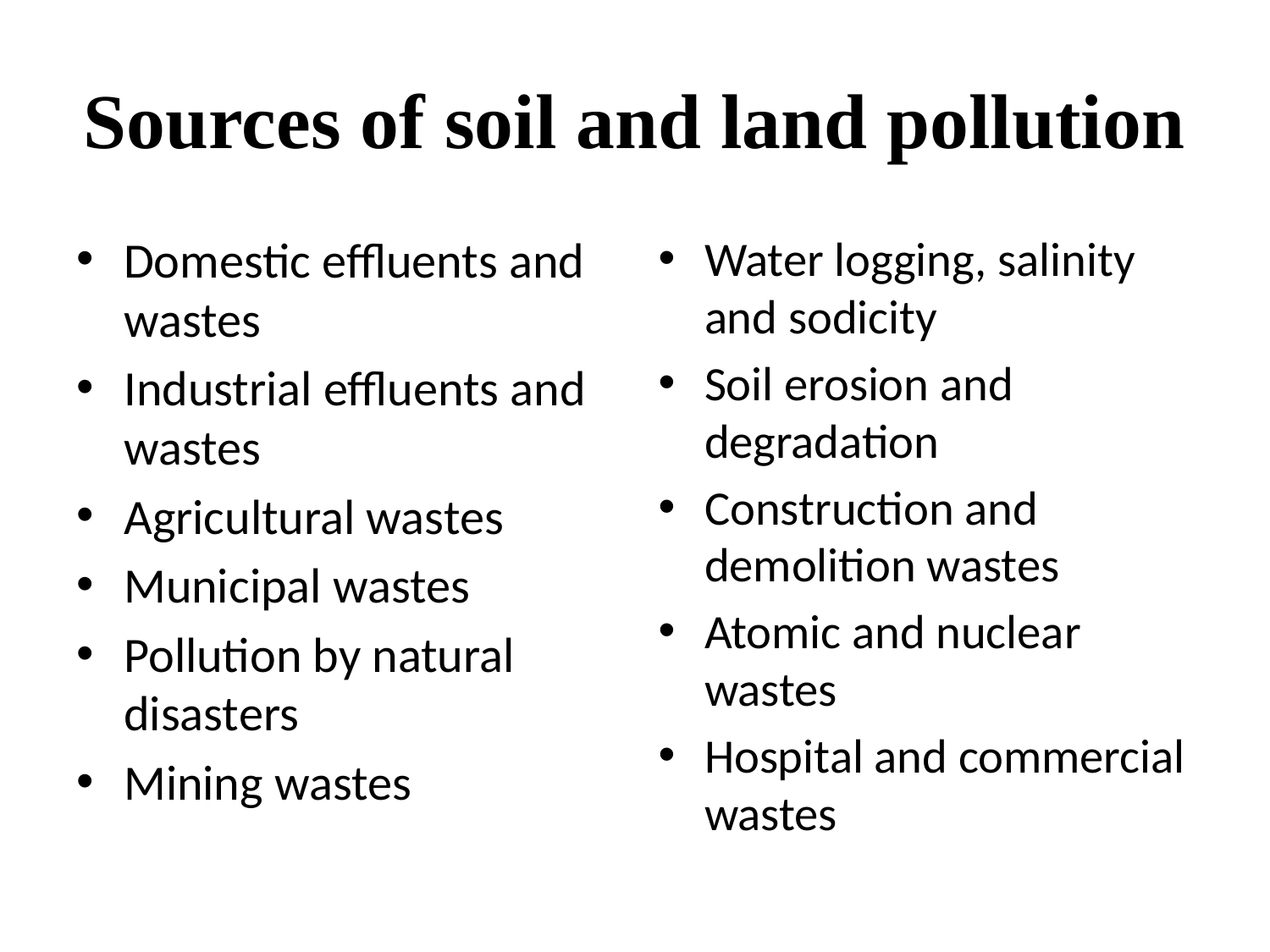

# Sources of soil and land pollution
Domestic effluents and wastes
Industrial effluents and wastes
Agricultural wastes
Municipal wastes
Pollution by natural disasters
Mining wastes
Water logging, salinity and sodicity
Soil erosion and degradation
Construction and demolition wastes
Atomic and nuclear wastes
Hospital and commercial wastes